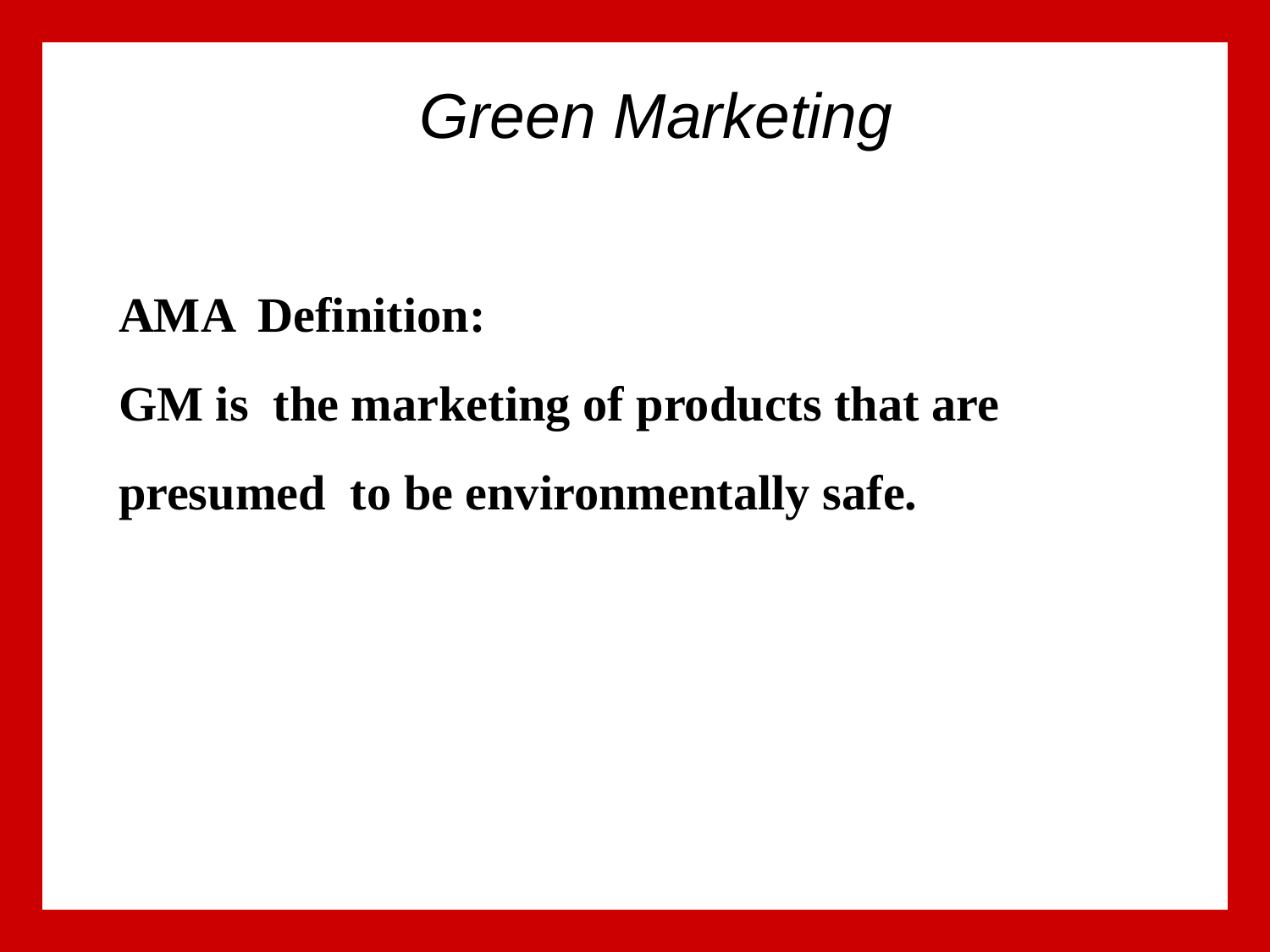

Green Marketing
# AMA  Definition: GM is  the marketing of products that are presumed  to be environmentally safe.